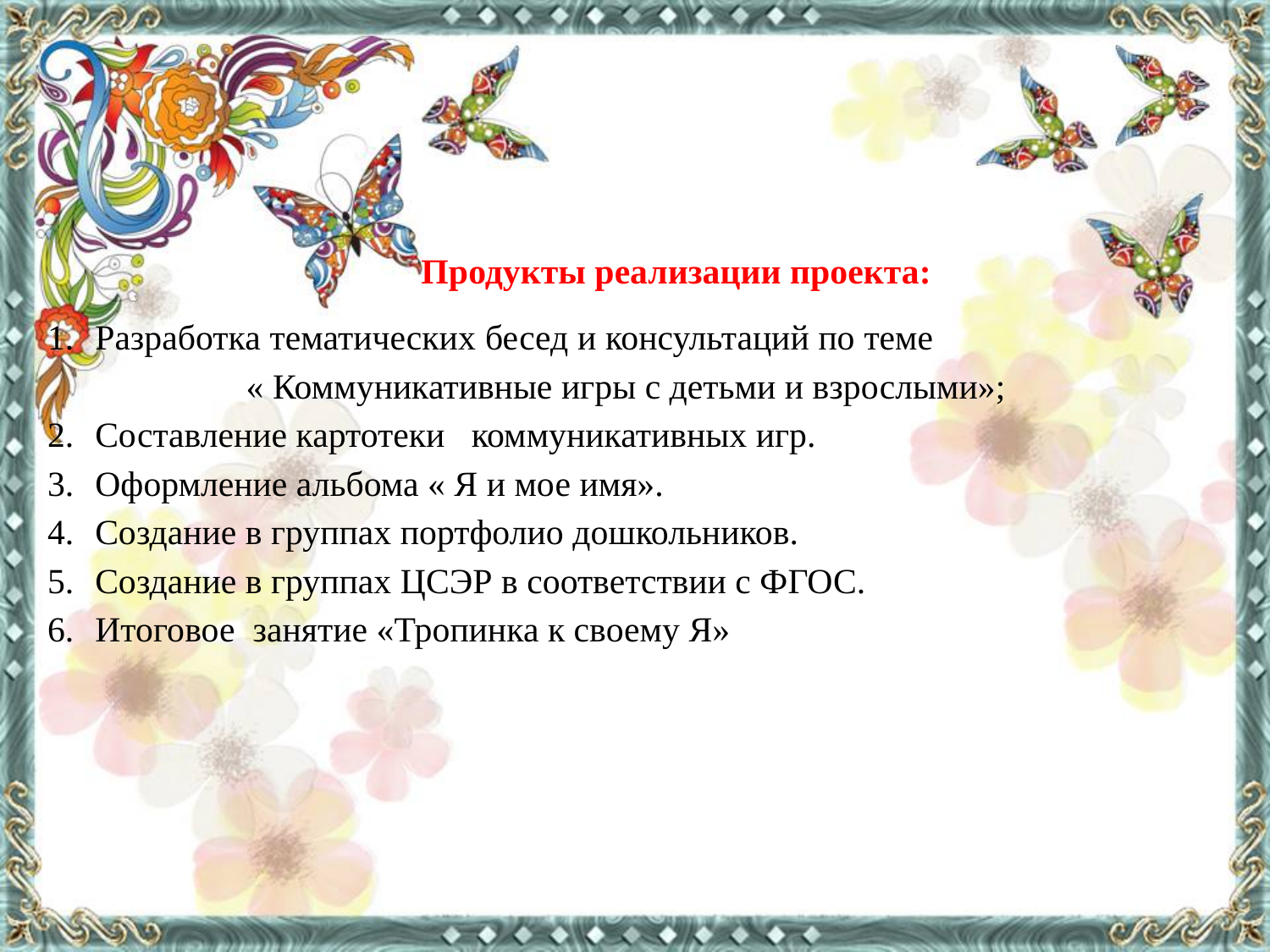

Продукты реализации проекта:
Разработка тематических бесед и консультаций по теме                                                    « Коммуникативные игры с детьми и взрослыми»;
Составление картотеки   коммуникативных игр.
Оформление альбома « Я и мое имя».
Создание в группах портфолио дошкольников.
Создание в группах ЦСЭР в соответствии с ФГОС.
Итоговое  занятие «Тропинка к своему Я»